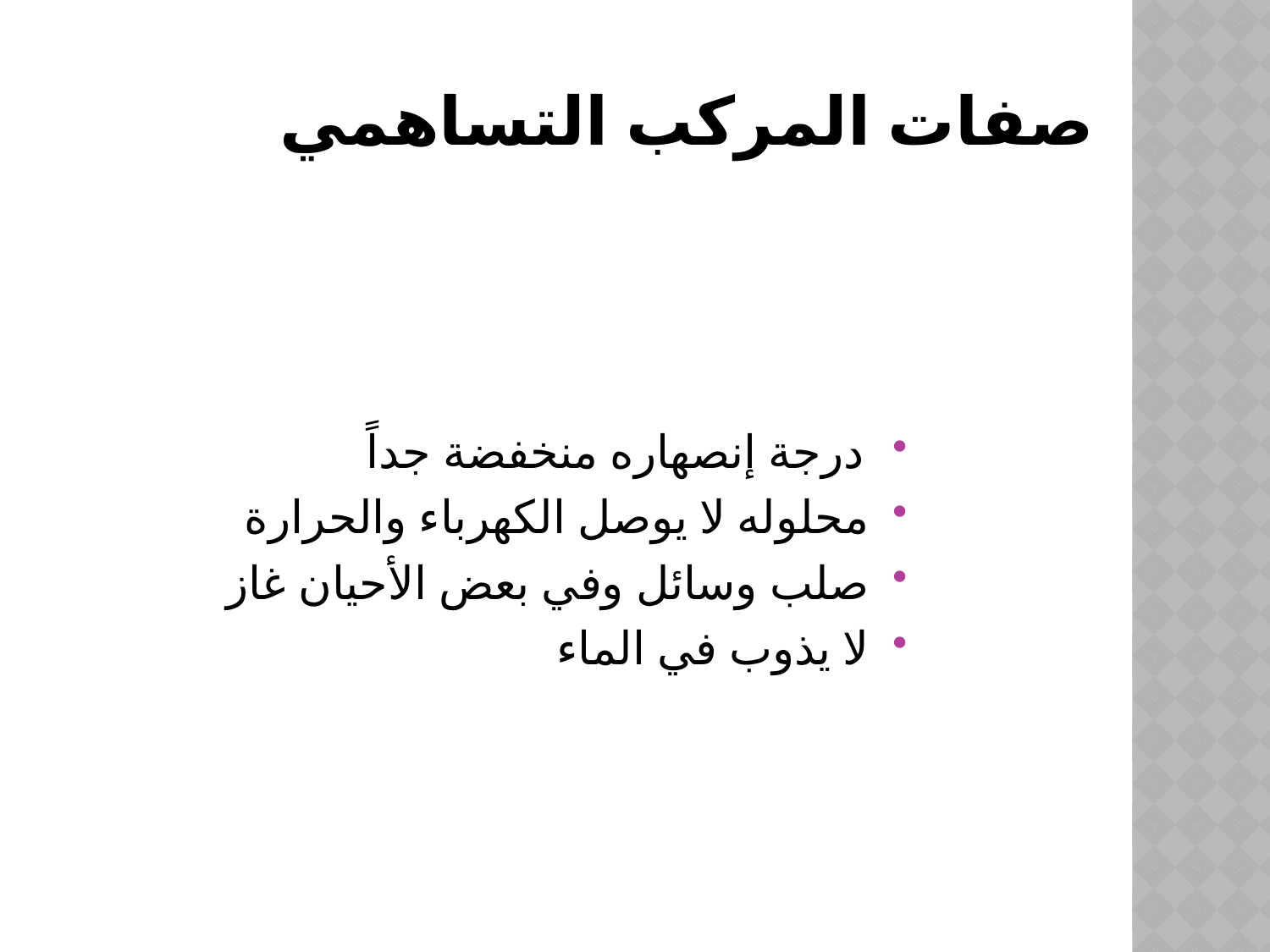

# صفات المركب التساهمي
درجة إنصهاره منخفضة جداً
محلوله لا يوصل الكهرباء والحرارة
صلب وسائل وفي بعض الأحيان غاز
لا يذوب في الماء